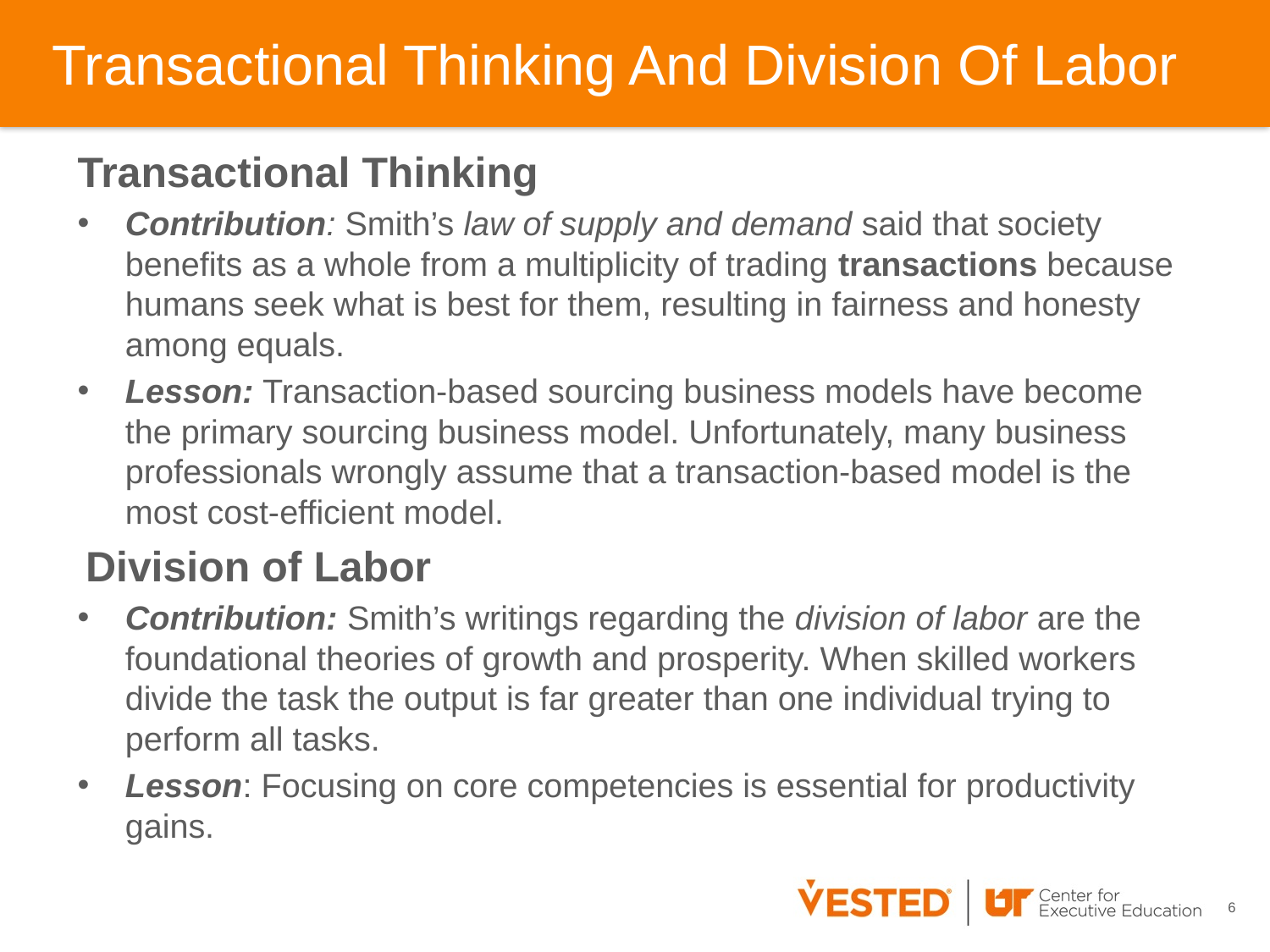

# Transactional Thinking And Division Of Labor
Transactional Thinking
Contribution: Smith’s law of supply and demand said that society benefits as a whole from a multiplicity of trading transactions because humans seek what is best for them, resulting in fairness and honesty among equals.
Lesson: Transaction-based sourcing business models have become the primary sourcing business model. Unfortunately, many business professionals wrongly assume that a transaction-based model is the most cost-efficient model.
Division of Labor
Contribution: Smith’s writings regarding the division of labor are the foundational theories of growth and prosperity. When skilled workers divide the task the output is far greater than one individual trying to perform all tasks.
Lesson: Focusing on core competencies is essential for productivity gains.

6